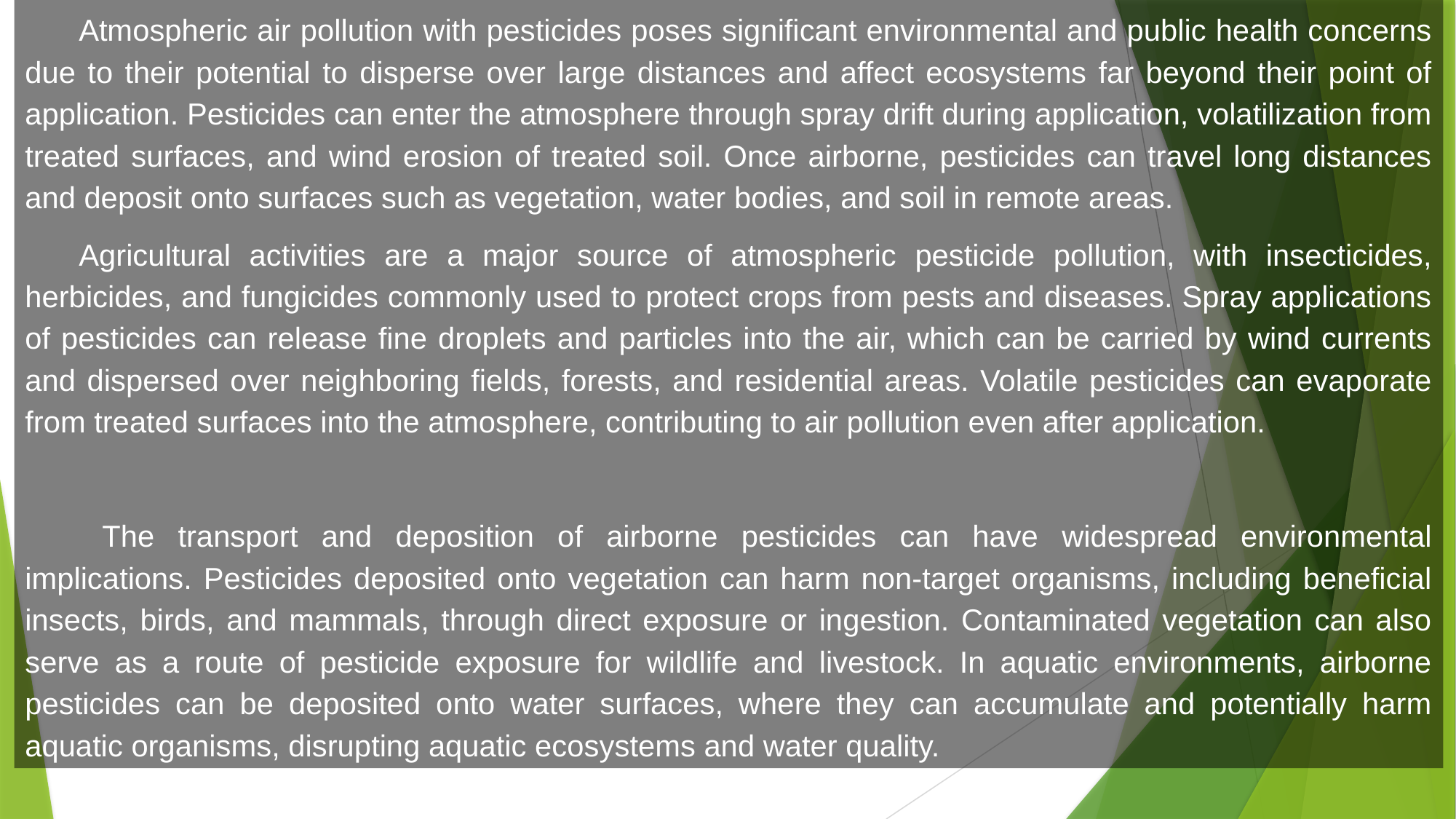

Atmospheric air pollution with pesticides poses significant environmental and public health concerns due to their potential to disperse over large distances and affect ecosystems far beyond their point of application. Pesticides can enter the atmosphere through spray drift during application, volatilization from treated surfaces, and wind erosion of treated soil. Once airborne, pesticides can travel long distances and deposit onto surfaces such as vegetation, water bodies, and soil in remote areas.
Agricultural activities are a major source of atmospheric pesticide pollution, with insecticides, herbicides, and fungicides commonly used to protect crops from pests and diseases. Spray applications of pesticides can release fine droplets and particles into the air, which can be carried by wind currents and dispersed over neighboring fields, forests, and residential areas. Volatile pesticides can evaporate from treated surfaces into the atmosphere, contributing to air pollution even after application.

 The transport and deposition of airborne pesticides can have widespread environmental implications. Pesticides deposited onto vegetation can harm non-target organisms, including beneficial insects, birds, and mammals, through direct exposure or ingestion. Contaminated vegetation can also serve as a route of pesticide exposure for wildlife and livestock. In aquatic environments, airborne pesticides can be deposited onto water surfaces, where they can accumulate and potentially harm aquatic organisms, disrupting aquatic ecosystems and water quality.